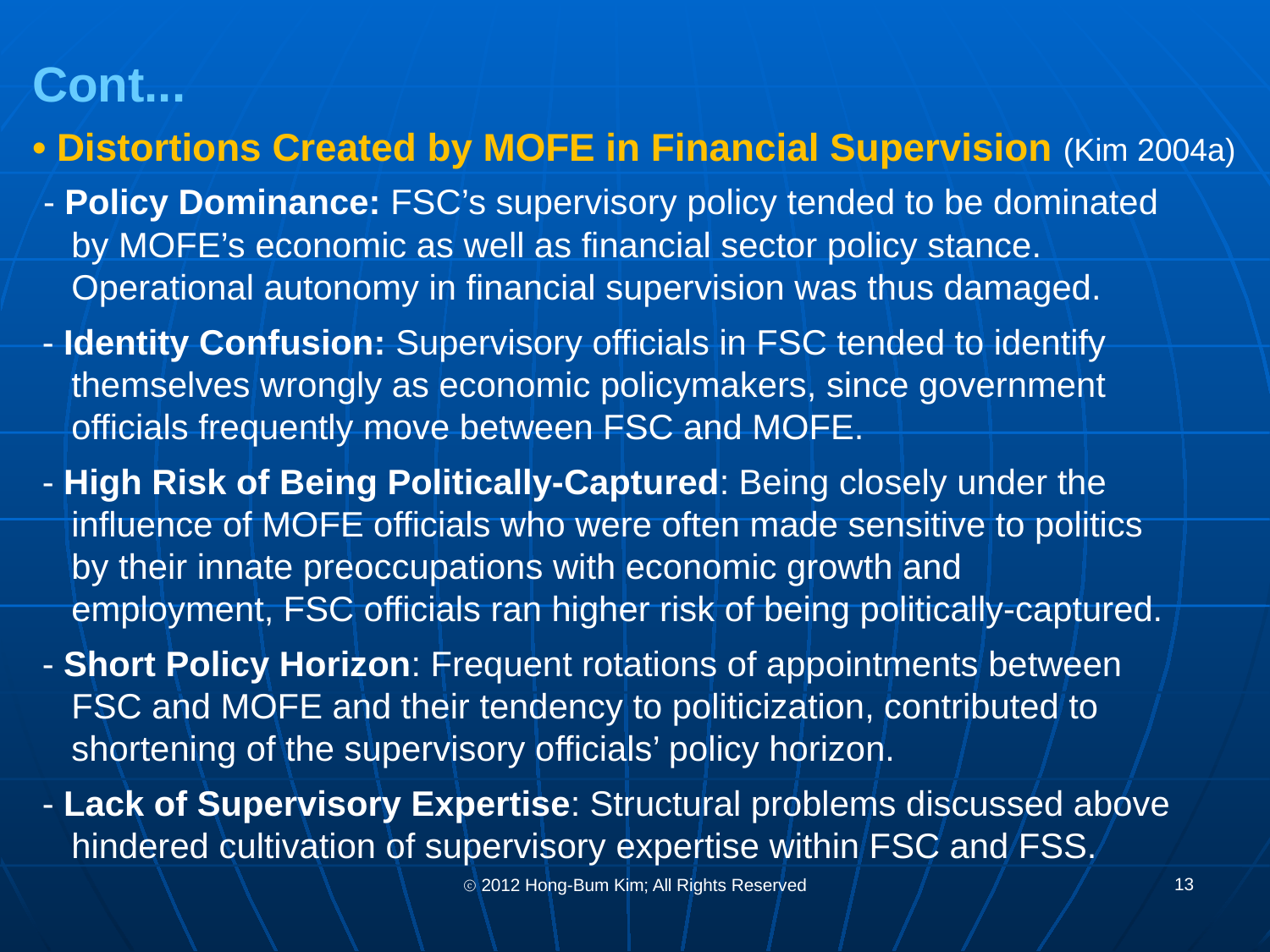

Cont...

• Distortions Created by MOFE in Financial Supervision (Kim 2004a)

 - Policy Dominance: FSC’s supervisory policy tended to be dominated
    by MOFE’s economic as well as financial sector policy stance.
    Operational autonomy in financial supervision was thus damaged.

 - Identity Confusion: Supervisory officials in FSC tended to identify
    themselves wrongly as economic policymakers, since government
    officials frequently move between FSC and MOFE.

 - High Risk of Being Politically-Captured: Being closely under the
    influence of MOFE officials who were often made sensitive to politics
    by their innate preoccupations with economic growth and
    employment, FSC officials ran higher risk of being politically-captured.

 - Short Policy Horizon: Frequent rotations of appointments between
    FSC and MOFE and their tendency to politicization, contributed to
    shortening of the supervisory officials’ policy horizon.

 - Lack of Supervisory Expertise: Structural problems discussed above
    hindered cultivation of supervisory expertise within FSC and FSS.
13
ⓒ 2012 Hong-Bum Kim; All Rights Reserved